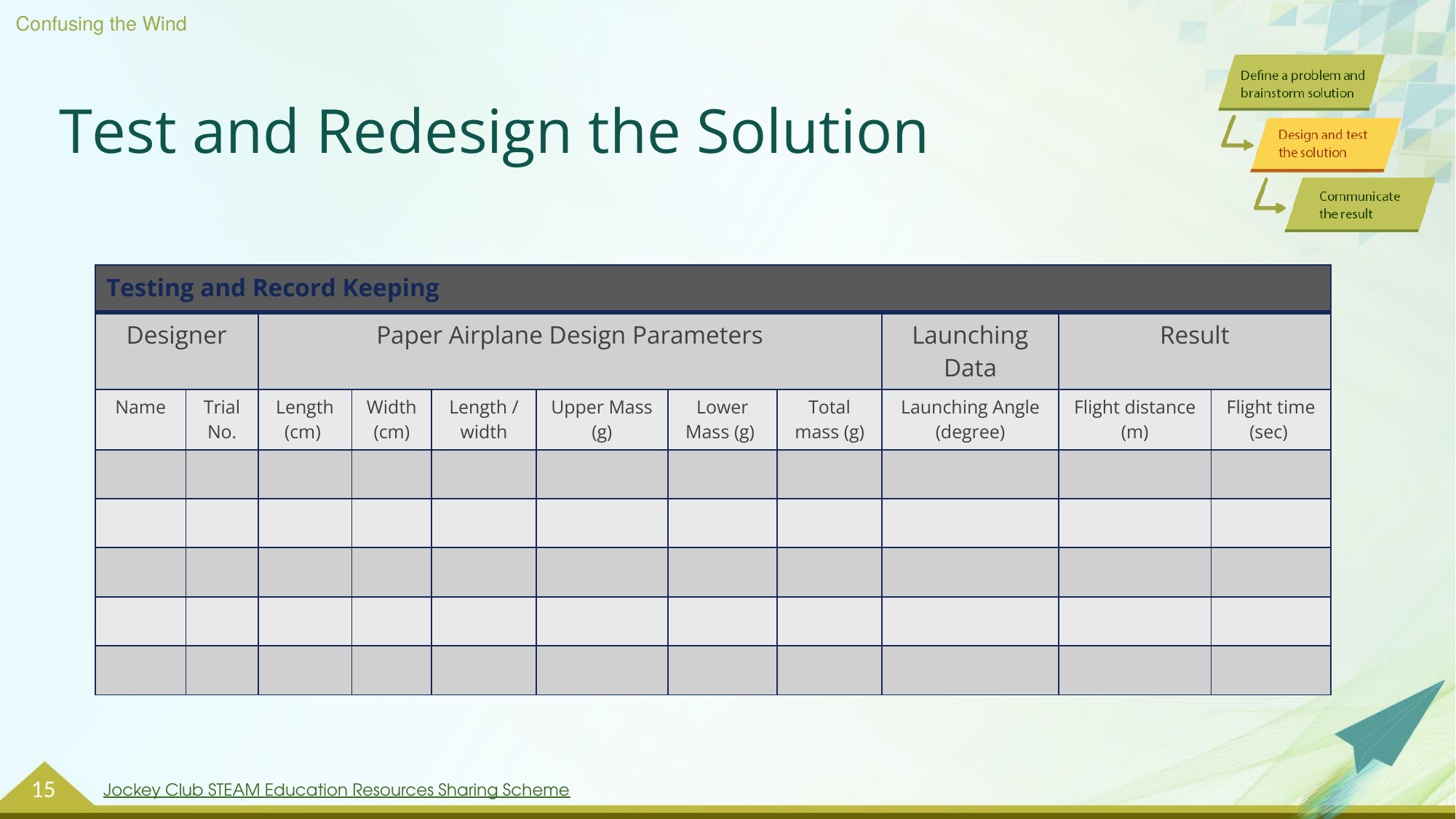

# Test and Redesign the Solution
| Testing and Record Keeping |  |  |  |  |  |  |  |  |  |  |
| --- | --- | --- | --- | --- | --- | --- | --- | --- | --- | --- |
| Designer |  | Paper Airplane Design Parameters |  |  |  |  |  | Launching Data | Result |  |
| Name | Trial No. | Length (cm) | Width (cm) | Length / width | Upper Mass (g) | Lower Mass (g) | Total mass (g) | Launching Angle (degree) | Flight distance (m) | Flight time (sec) |
|  |  |  |  |  |  |  |  |  |  |  |
|  |  |  |  |  |  |  |  |  |  |  |
|  |  |  |  |  |  |  |  |  |  |  |
|  |  |  |  |  |  |  |  |  |  |  |
|  |  |  |  |  |  |  |  |  |  |  |
15